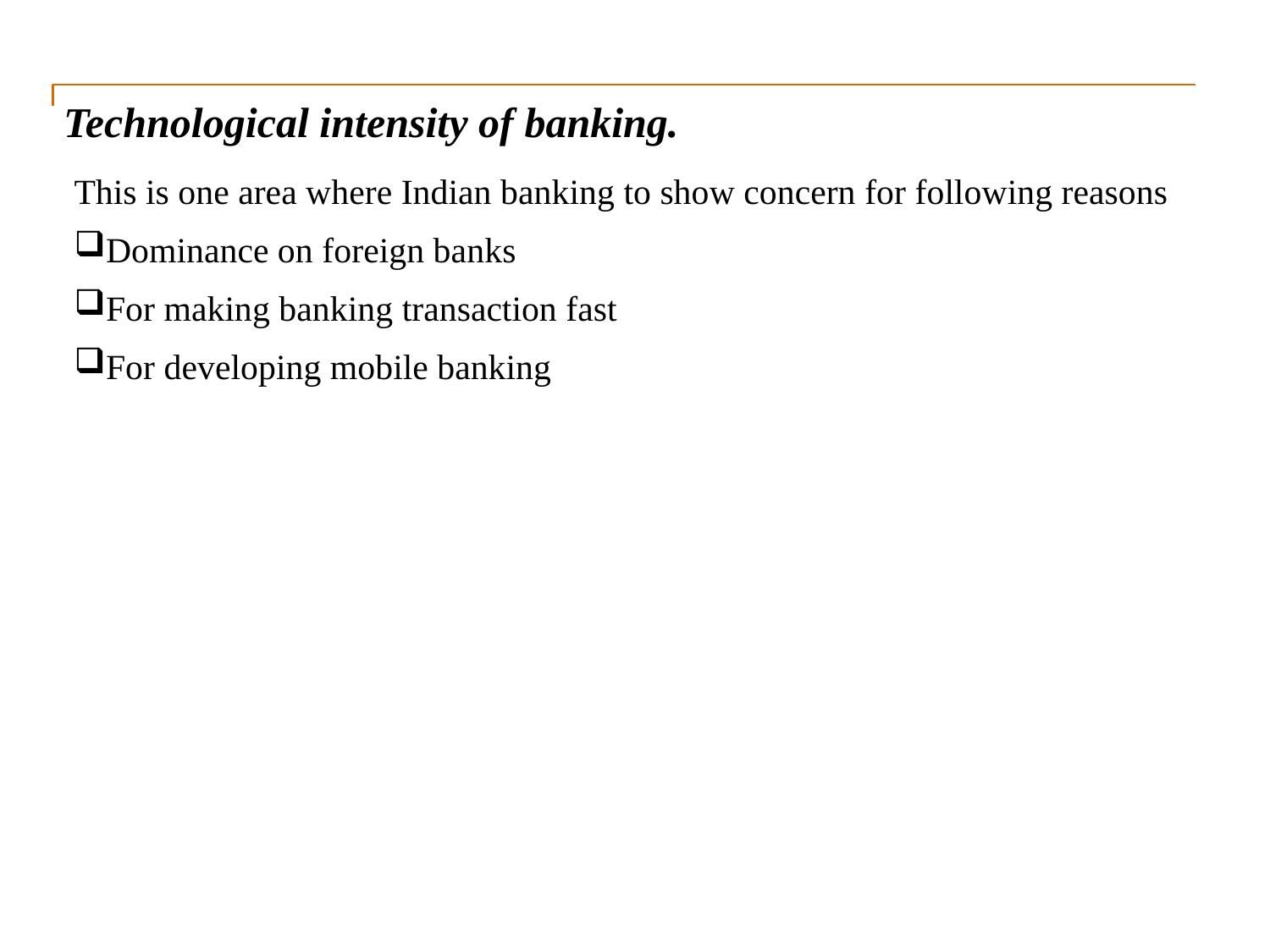

# Technological intensity of banking.
This is one area where Indian banking to show concern for following reasons
Dominance on foreign banks
For making banking transaction fast
For developing mobile banking